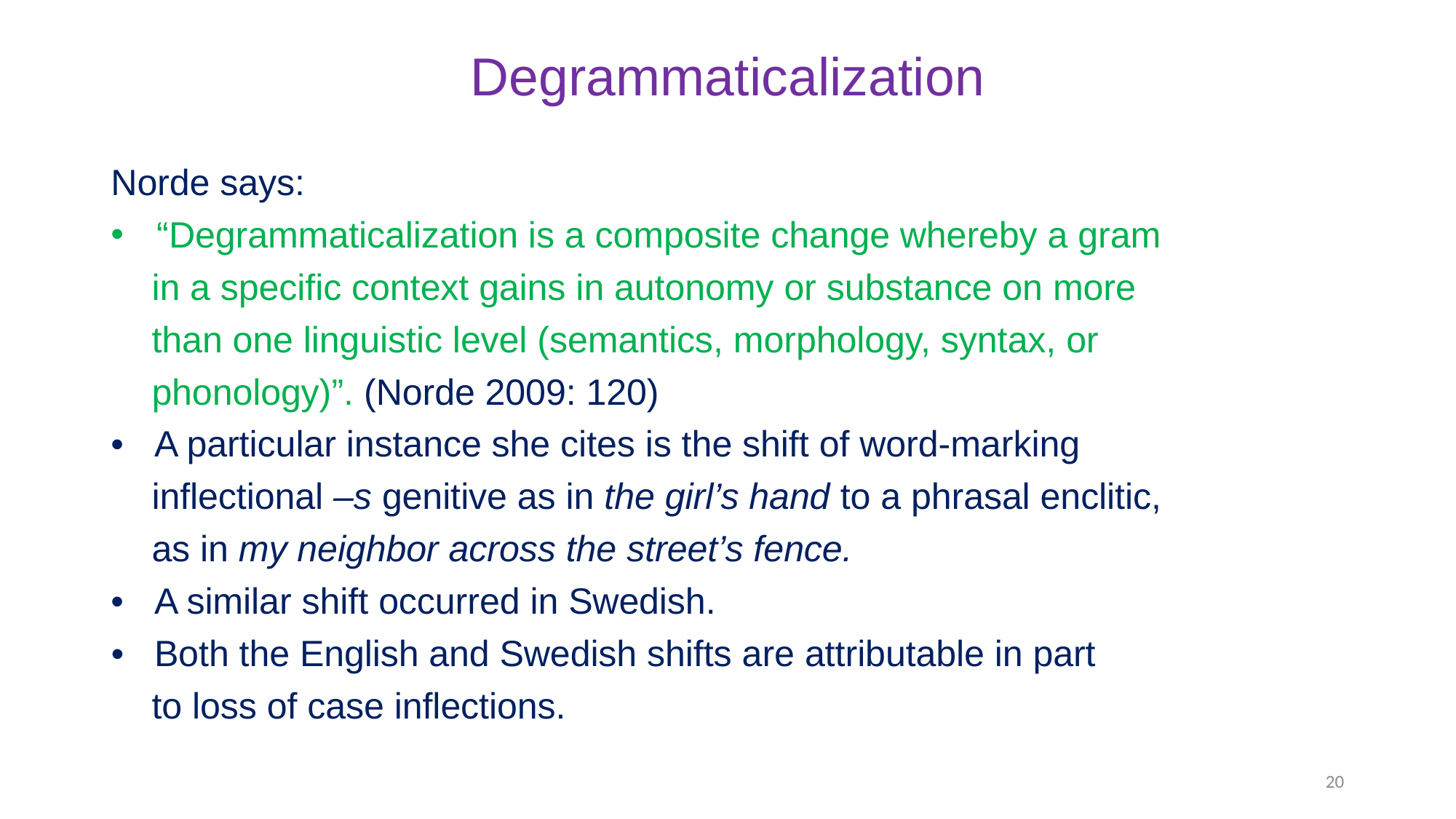

# Degrammaticalization
Norde says:
  “Degrammaticalization is a composite change whereby a gram
    in a specific context gains in autonomy or substance on more
    than one linguistic level (semantics, morphology, syntax, or
    phonology)”. (Norde 2009: 120)
•   A particular instance she cites is the shift of word-marking
    inflectional –s genitive as in the girl’s hand to a phrasal enclitic,
    as in my neighbor across the street’s fence.
•   A similar shift occurred in Swedish.
•   Both the English and Swedish shifts are attributable in part
    to loss of case inflections.
20